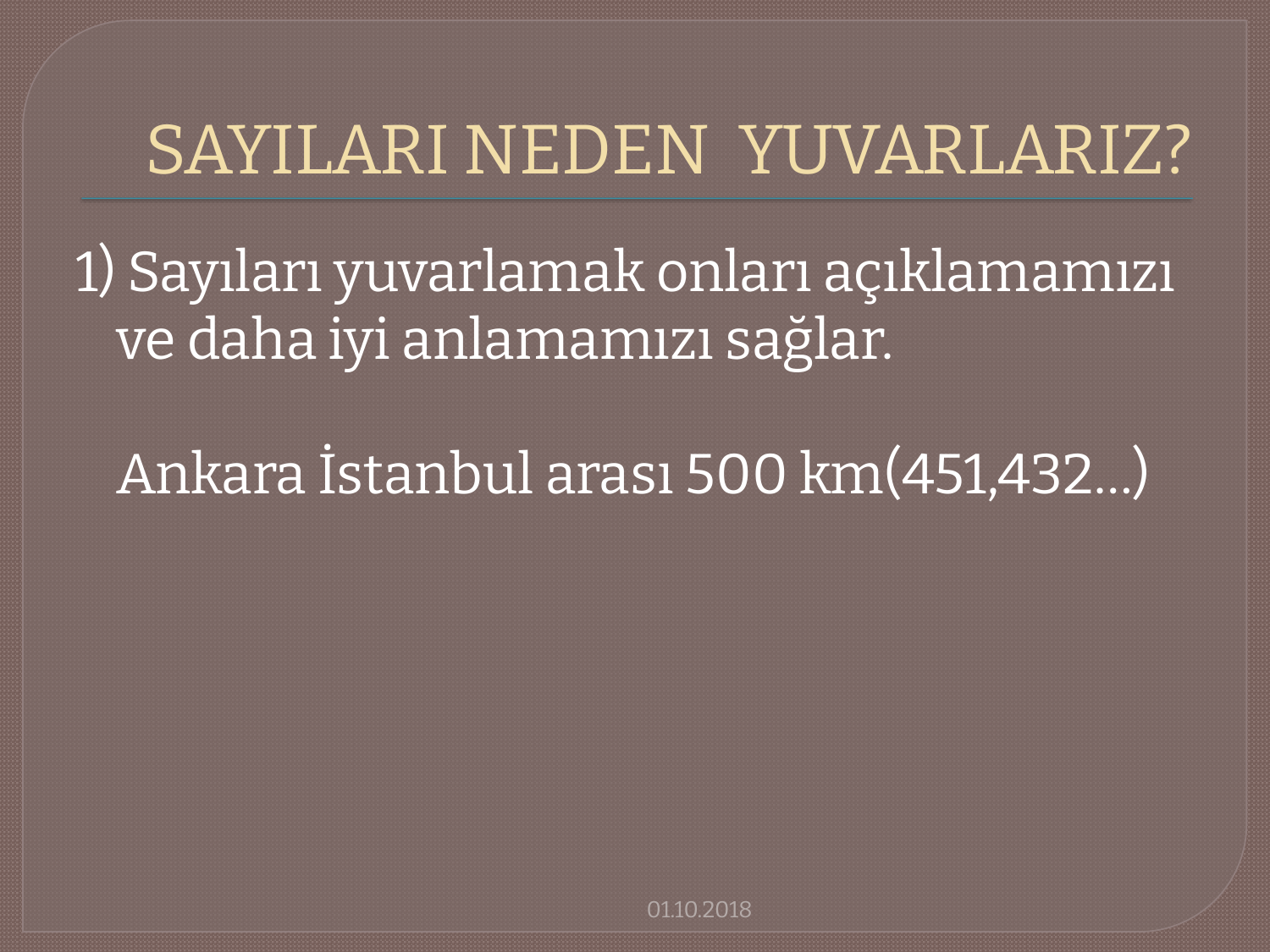

# SAYILARI NEDEN  YUVARLARIZ?
1) Sayıları yuvarlamak onları açıklamamızı ve daha iyi anlamamızı sağlar.
Ankara İstanbul arası 500 km(451,432…)
01.10.2018